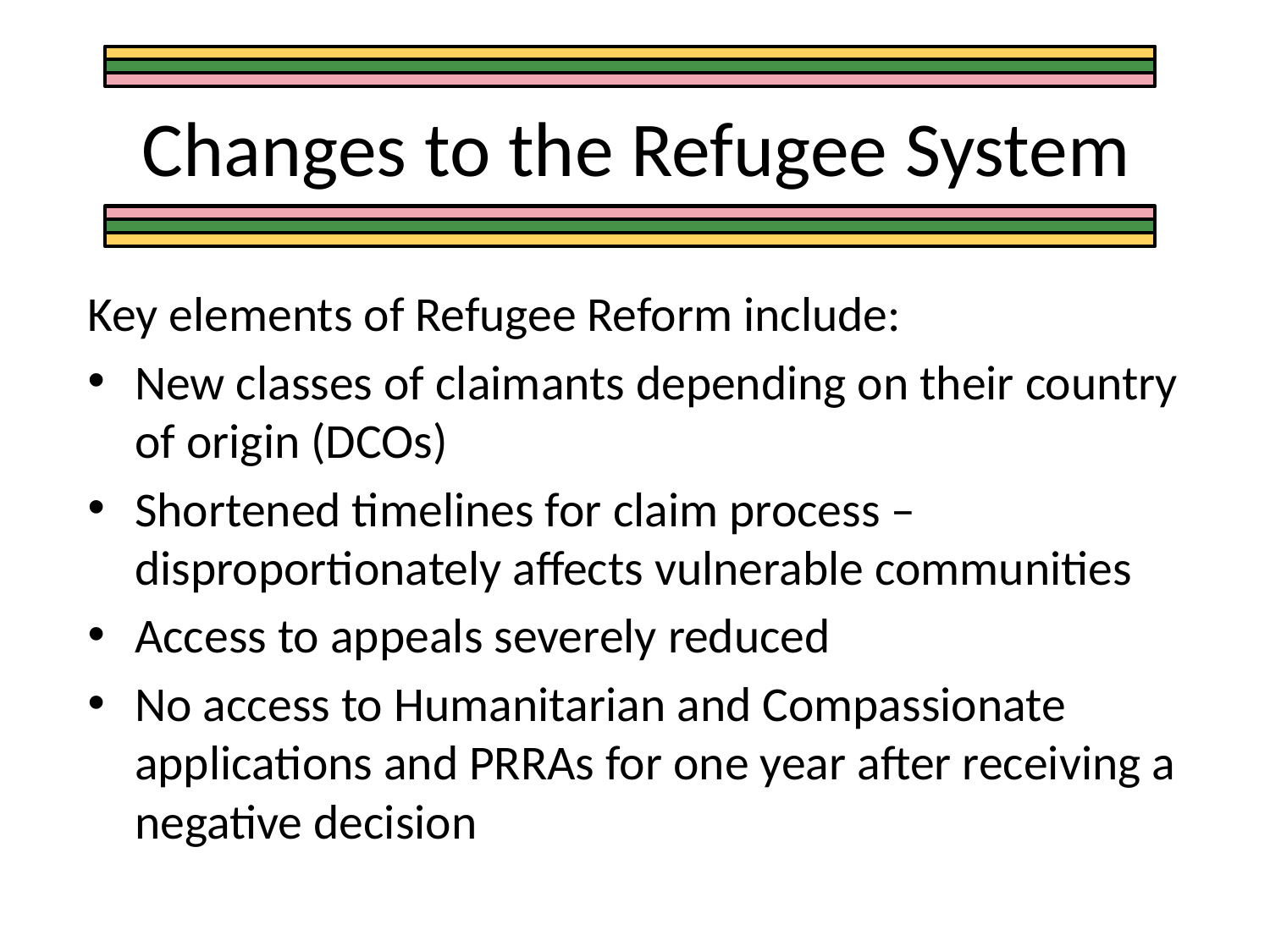

# Changes to the Refugee System

Key elements of Refugee Reform include:
New classes of claimants depending on their country of origin (DCOs)
Shortened timelines for claim process – disproportionately affects vulnerable communities
Access to appeals severely reduced
No access to Humanitarian and Compassionate applications and PRRAs for one year after receiving a negative decision